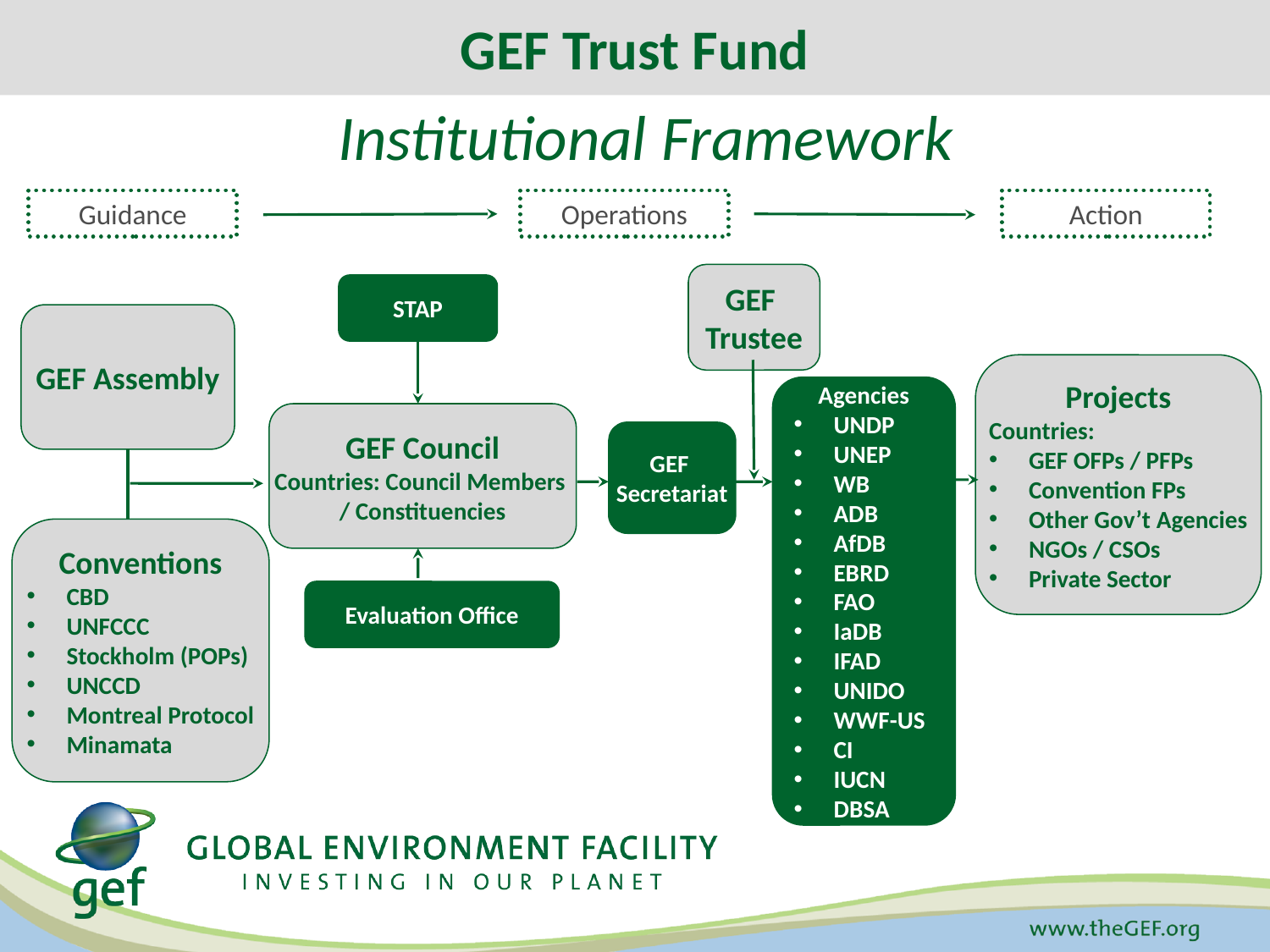

GEF Trust Fund
# Institutional Framework
Guidance
Operations
Action

GEF
Trustee
STAP
GEF Assembly

Projects
Countries:
GEF OFPs / PFPs
Convention FPs
Other Gov’t Agencies
NGOs / CSOs
Private Sector

Agencies
UNDP
UNEP
WB
ADB
AfDB
EBRD
FAO
IaDB
IFAD
UNIDO
WWF-US
CI
IUCN
DBSA
GEF Council
Countries: Council Members
/ Constituencies
GEF
Secretariat

Conventions
CBD
UNFCCC
Stockholm (POPs)
UNCCD
Montreal Protocol
Minamata

Evaluation Office